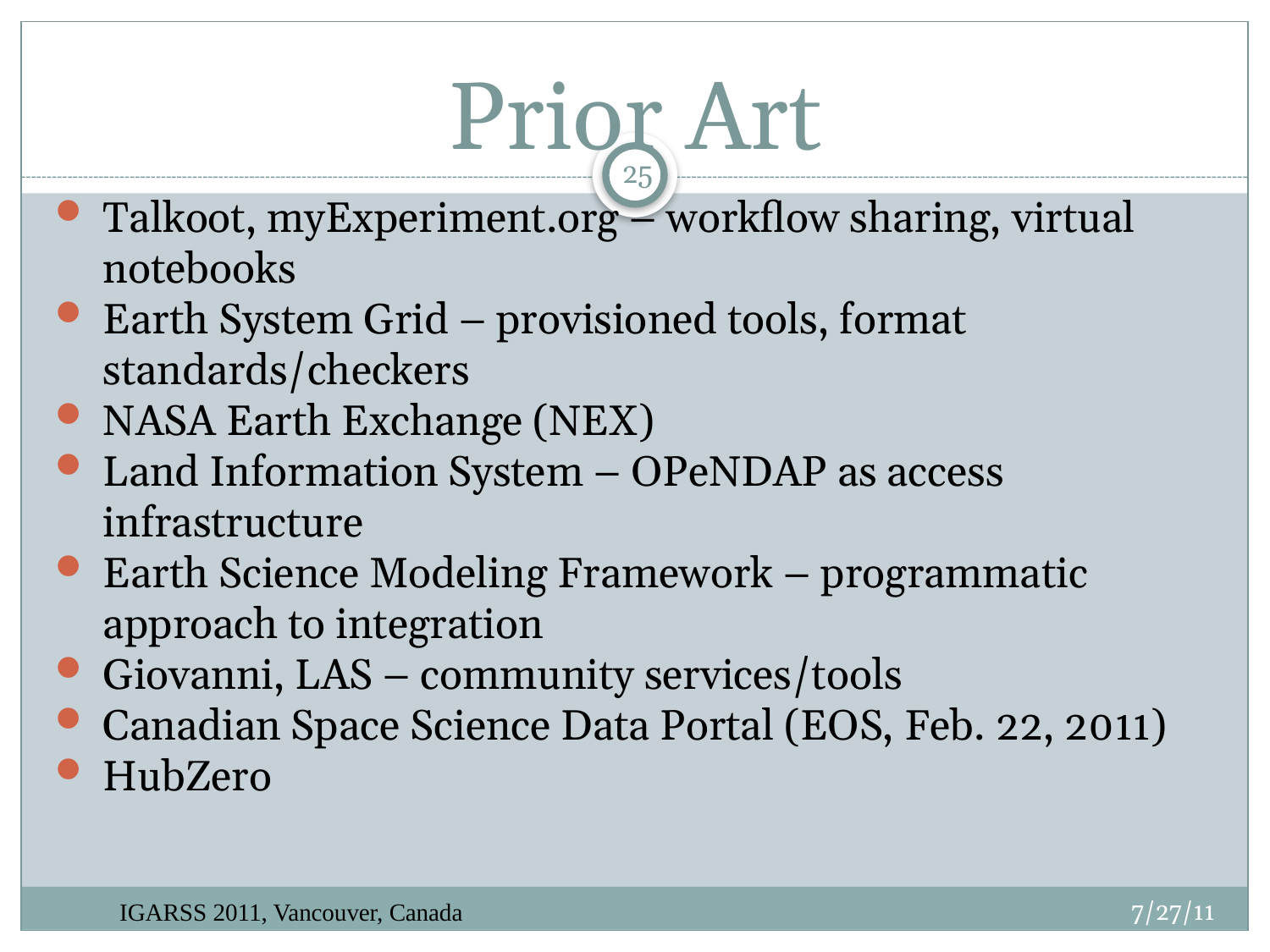

# Prior Art
25
Talkoot, myExperiment.org – workflow sharing, virtual notebooks
Earth System Grid – provisioned tools, format standards/checkers
NASA Earth Exchange (NEX)
Land Information System – OPeNDAP as access infrastructure
Earth Science Modeling Framework – programmatic approach to integration
Giovanni, LAS – community services/tools
Canadian Space Science Data Portal (EOS, Feb. 22, 2011)
HubZero
7/27/11
IGARSS 2011, Vancouver, Canada